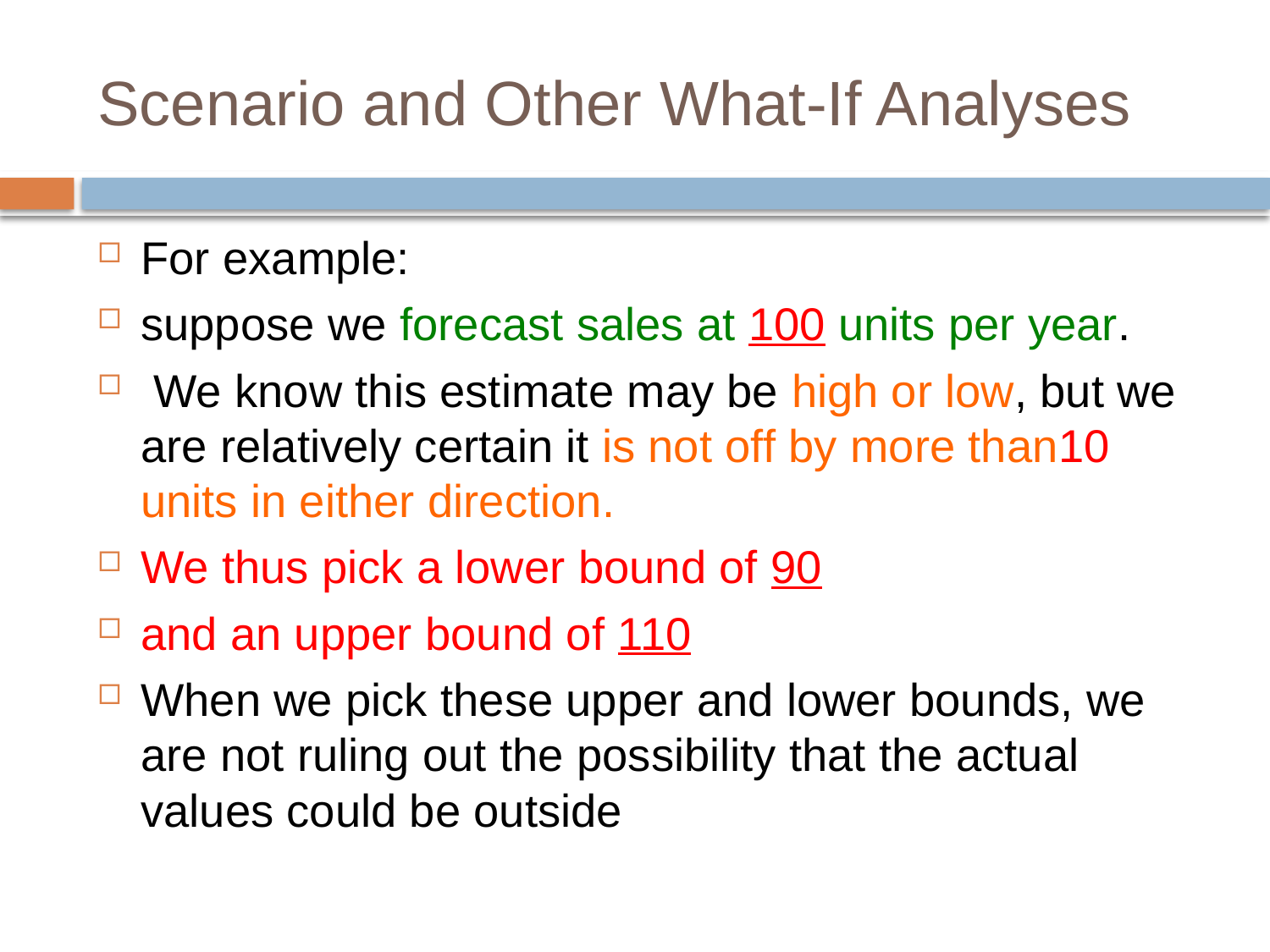

# Scenario and Other What-If Analyses
For example:
suppose we forecast sales at 100 units per year.
 We know this estimate may be high or low, but we are relatively certain it is not off by more than10 units in either direction.
We thus pick a lower bound of 90
and an upper bound of 110
When we pick these upper and lower bounds, we are not ruling out the possibility that the actual values could be outside